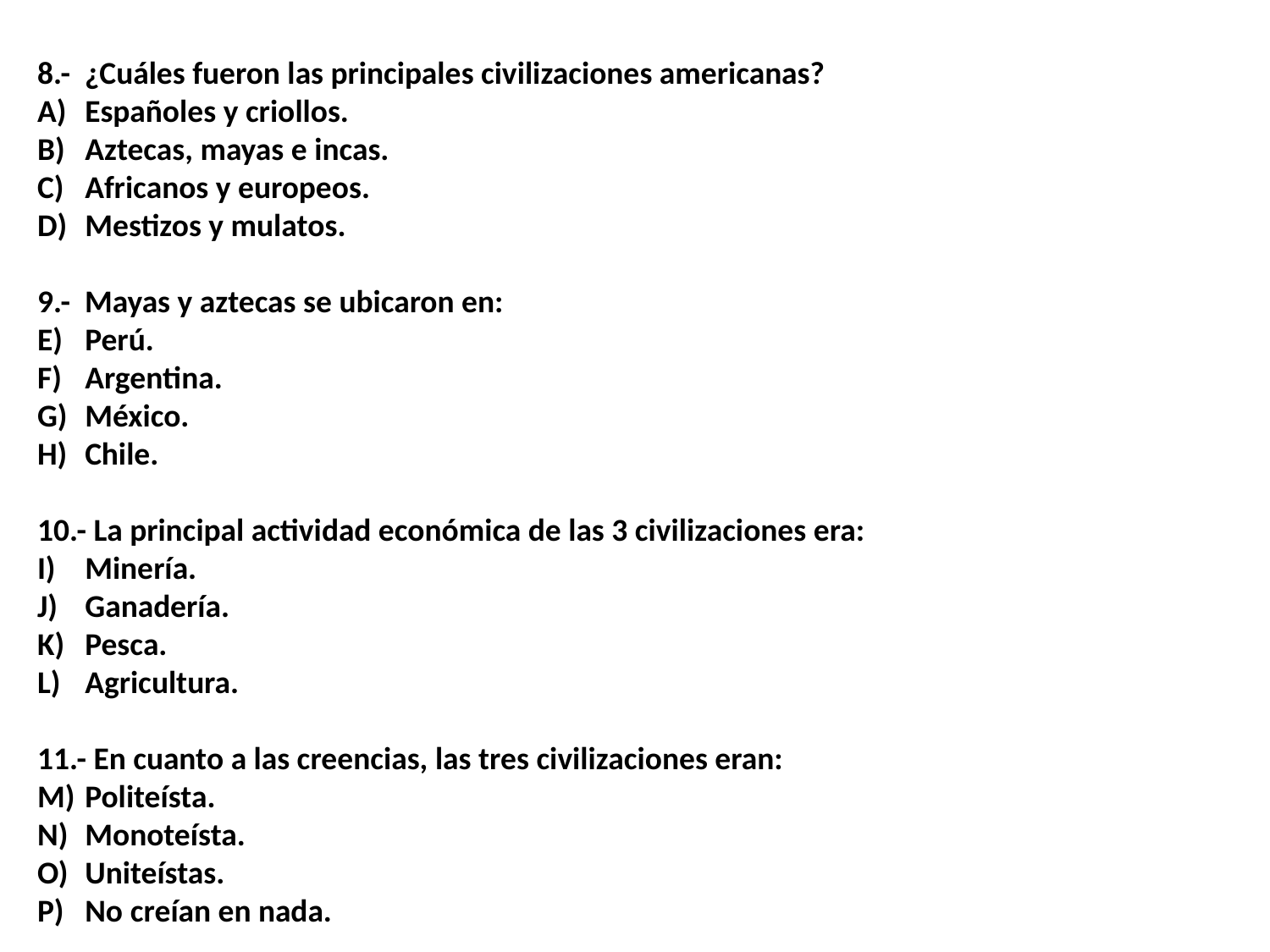

8.-  ¿Cuáles fueron las principales civilizaciones americanas?
Españoles y criollos.
Aztecas, mayas e incas.
Africanos y europeos.
Mestizos y mulatos.

9.-  Mayas y aztecas se ubicaron en:
Perú.
Argentina.
México.
Chile.

10.- La principal actividad económica de las 3 civilizaciones era:
Minería.
Ganadería.
Pesca.
Agricultura.

11.- En cuanto a las creencias, las tres civilizaciones eran:
Politeísta.
Monoteísta.
Uniteístas.
No creían en nada.